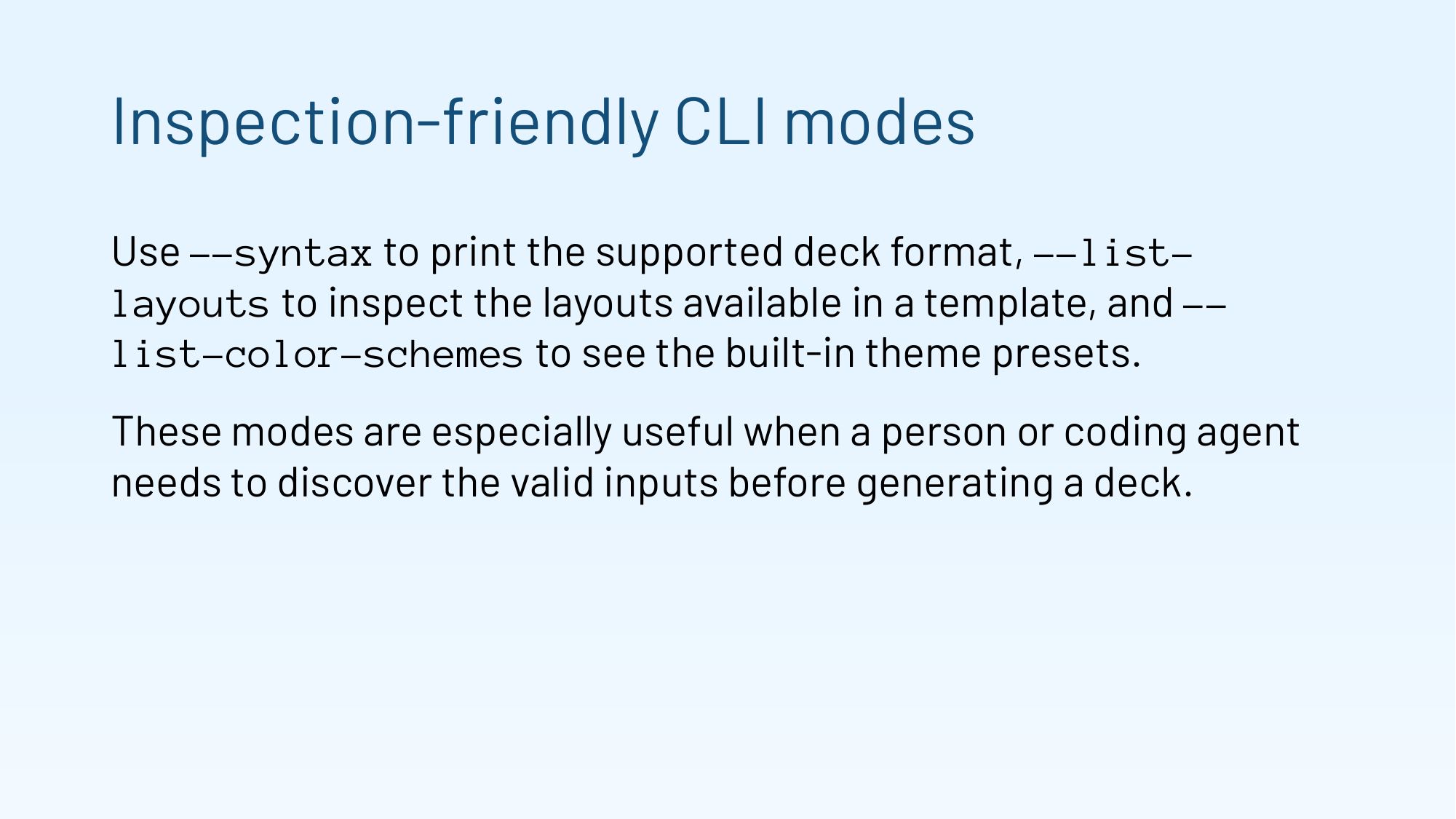

# Inspection-friendly CLI modes
Use --syntax to print the supported deck format, --list-layouts to inspect the layouts available in a template, and --list-color-schemes to see the built-in theme presets.
These modes are especially useful when a person or coding agent needs to discover the valid inputs before generating a deck.